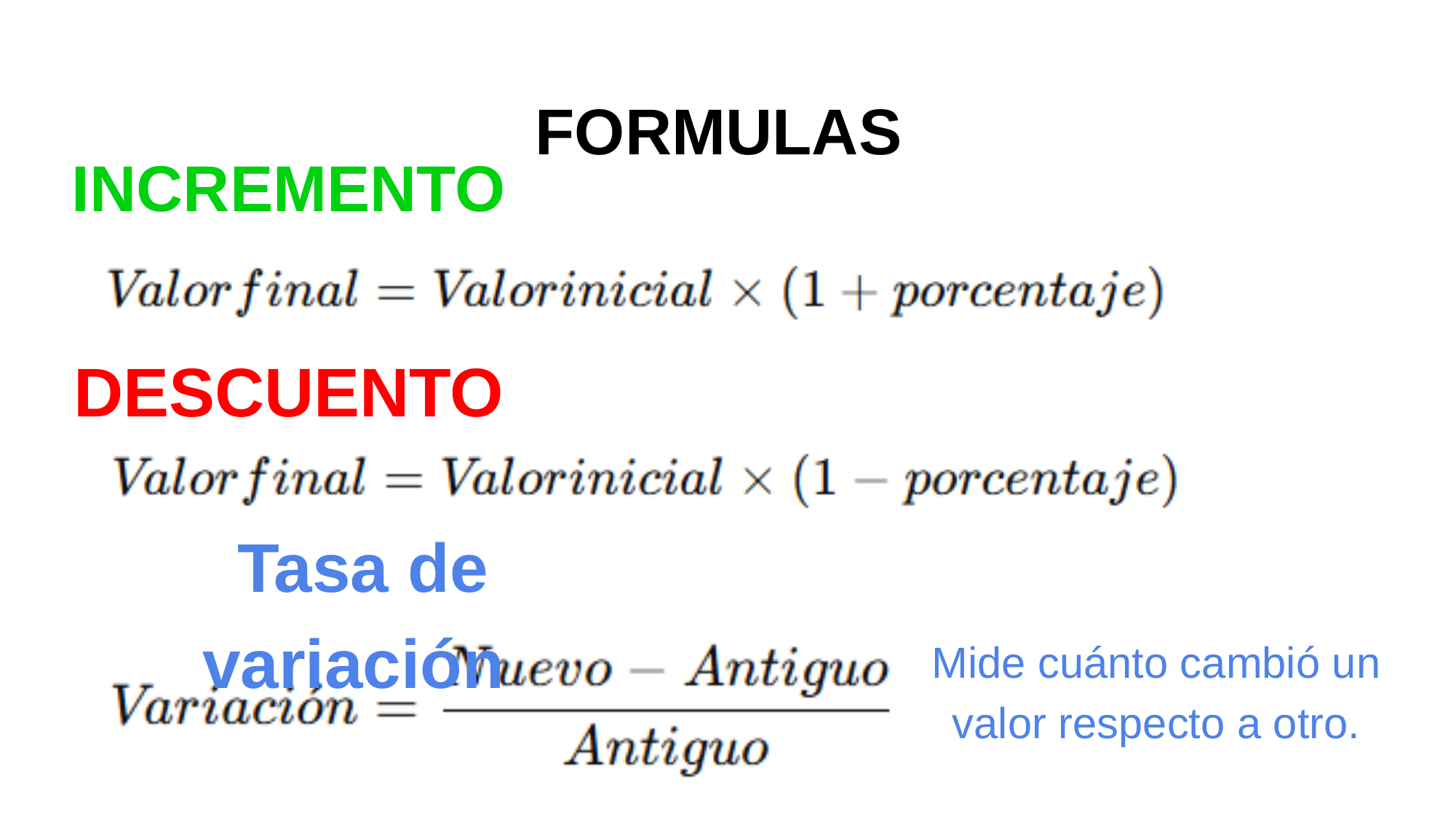

FORMULAS
INCREMENTO

DESCUENTO

 Tasa de variación

Mide cuánto cambió un valor respecto a otro.